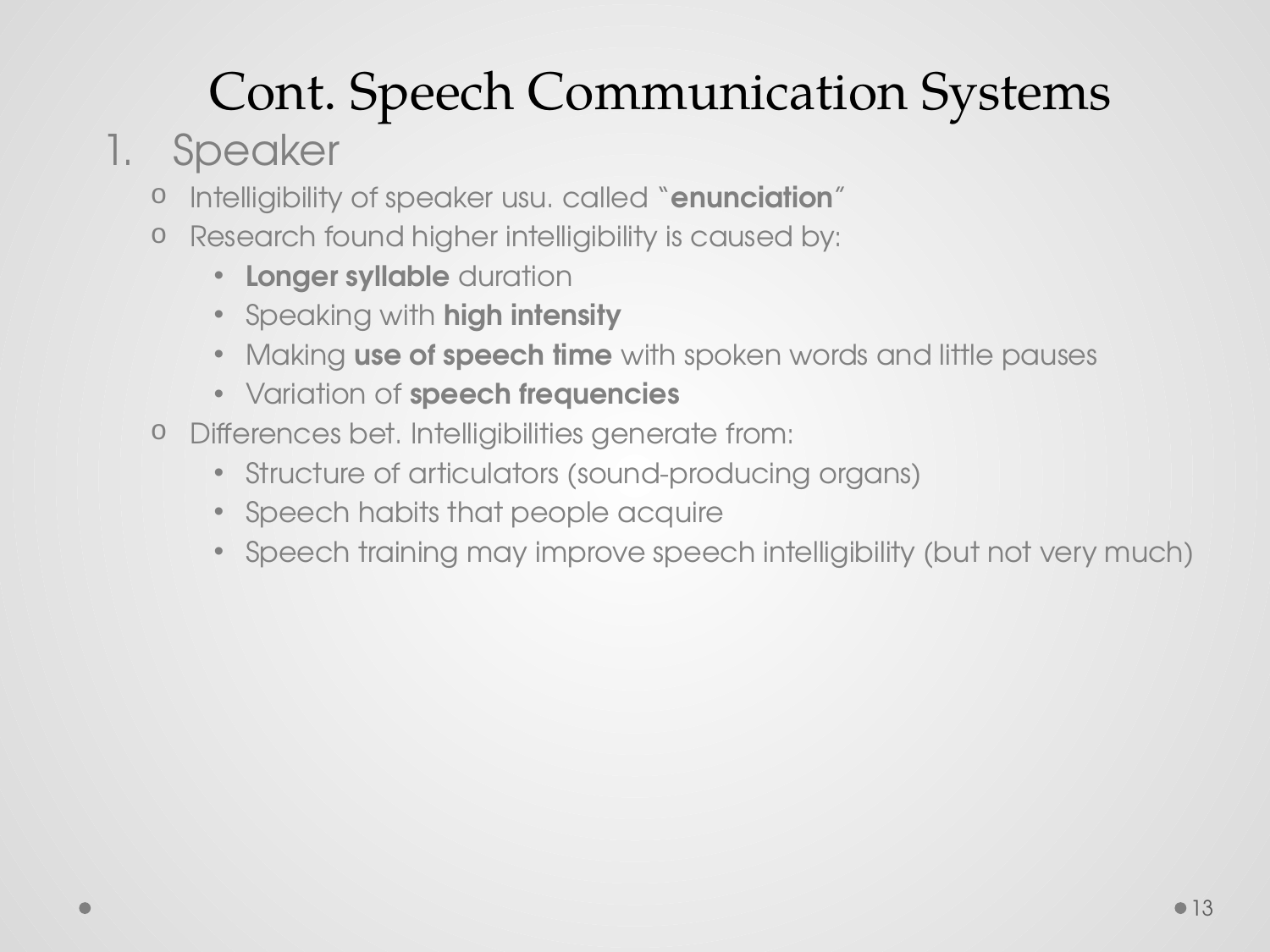

# Cont. Speech Communication Systems

Speaker
Intelligibility of speaker usu. called “enunciation”
Research found higher intelligibility is caused by:
Longer syllable duration
Speaking with high intensity
Making use of speech time with spoken words and little pauses
Variation of speech frequencies
Differences bet. Intelligibilities generate from:
Structure of articulators (sound-producing organs)
Speech habits that people acquire
Speech training may improve speech intelligibility (but not very much)
13